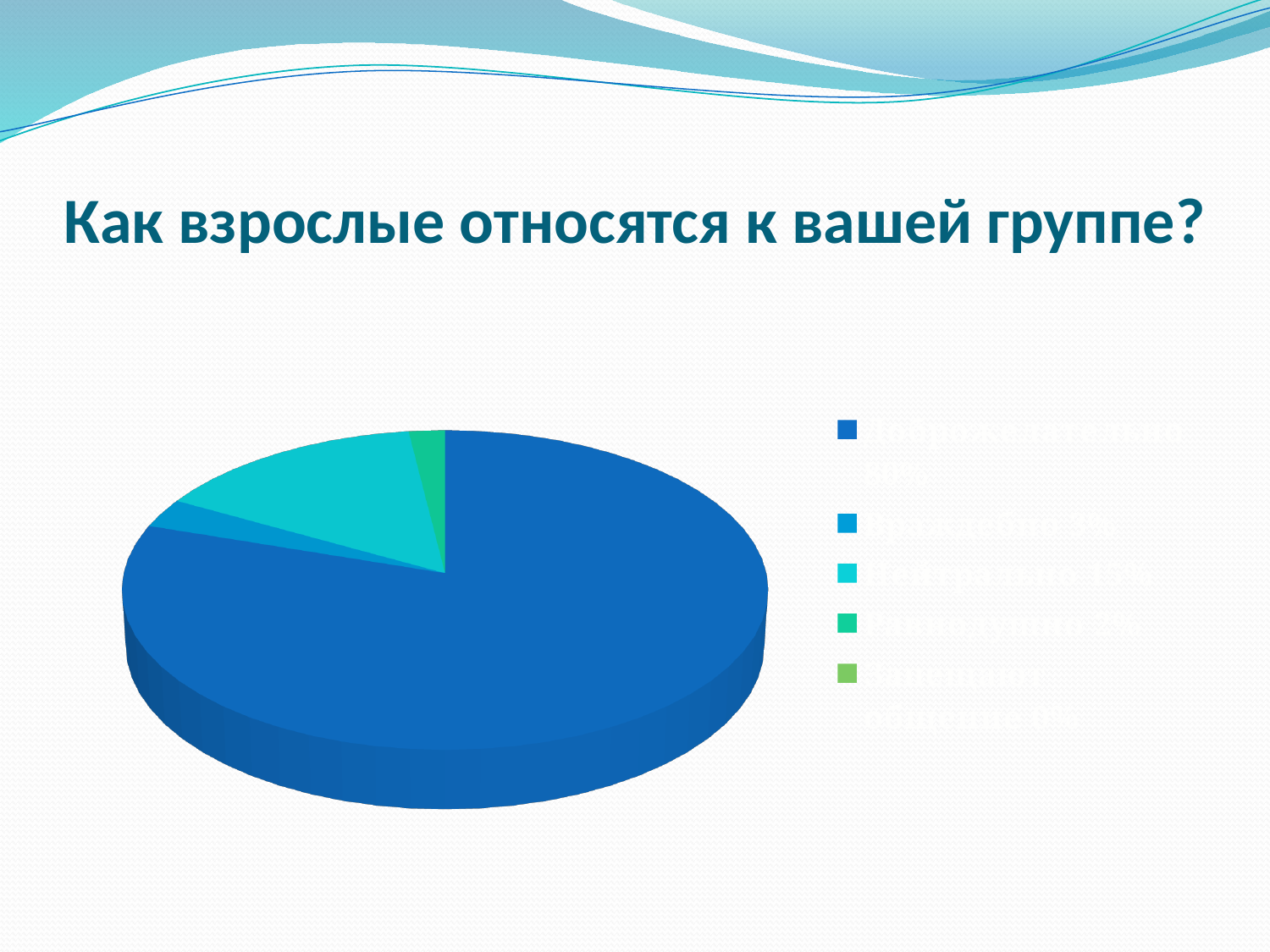

# Как взрослые относятся к вашей группе?

[unsupported chart]